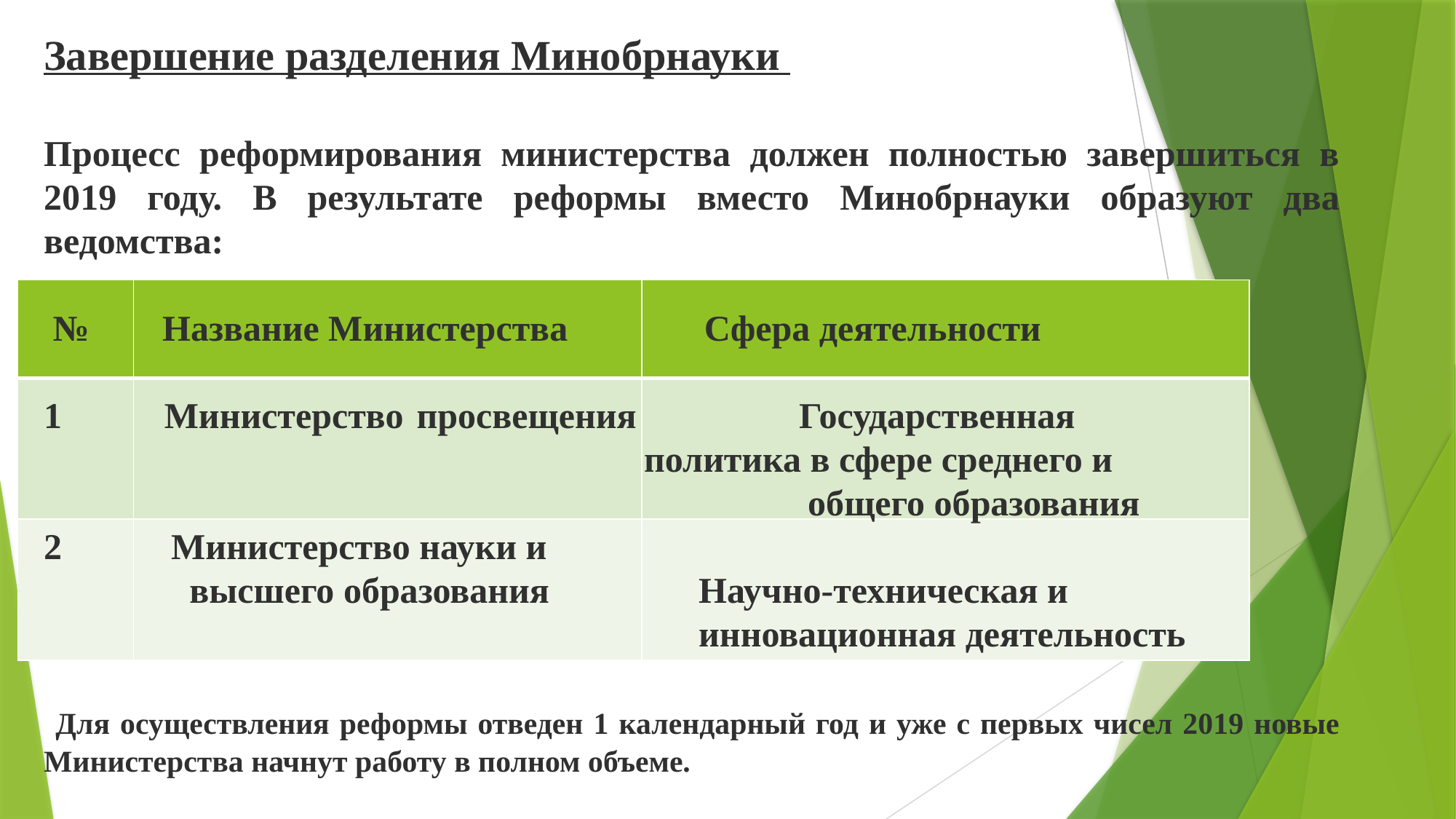

Завершение разделения Минобрнауки

Процесс реформирования министерства должен полностью завершиться в 2019 году. В результате реформы вместо Минобрнауки образуют два ведомства:

 №        Название Министерства               Сфера деятельности

     Министерство просвещения  		 Государственная 								политика в сфере среднего и
 							общего образования
        Министерство науки и
                высшего образования 		Научно-техническая и
						инновационная деятельность

 Для осуществления реформы отведен 1 календарный год и уже с первых чисел 2019 новые Министерства начнут работу в полном объеме.
|  |  |  |
| --- | --- | --- |
|  |  |  |
|  |  |  |